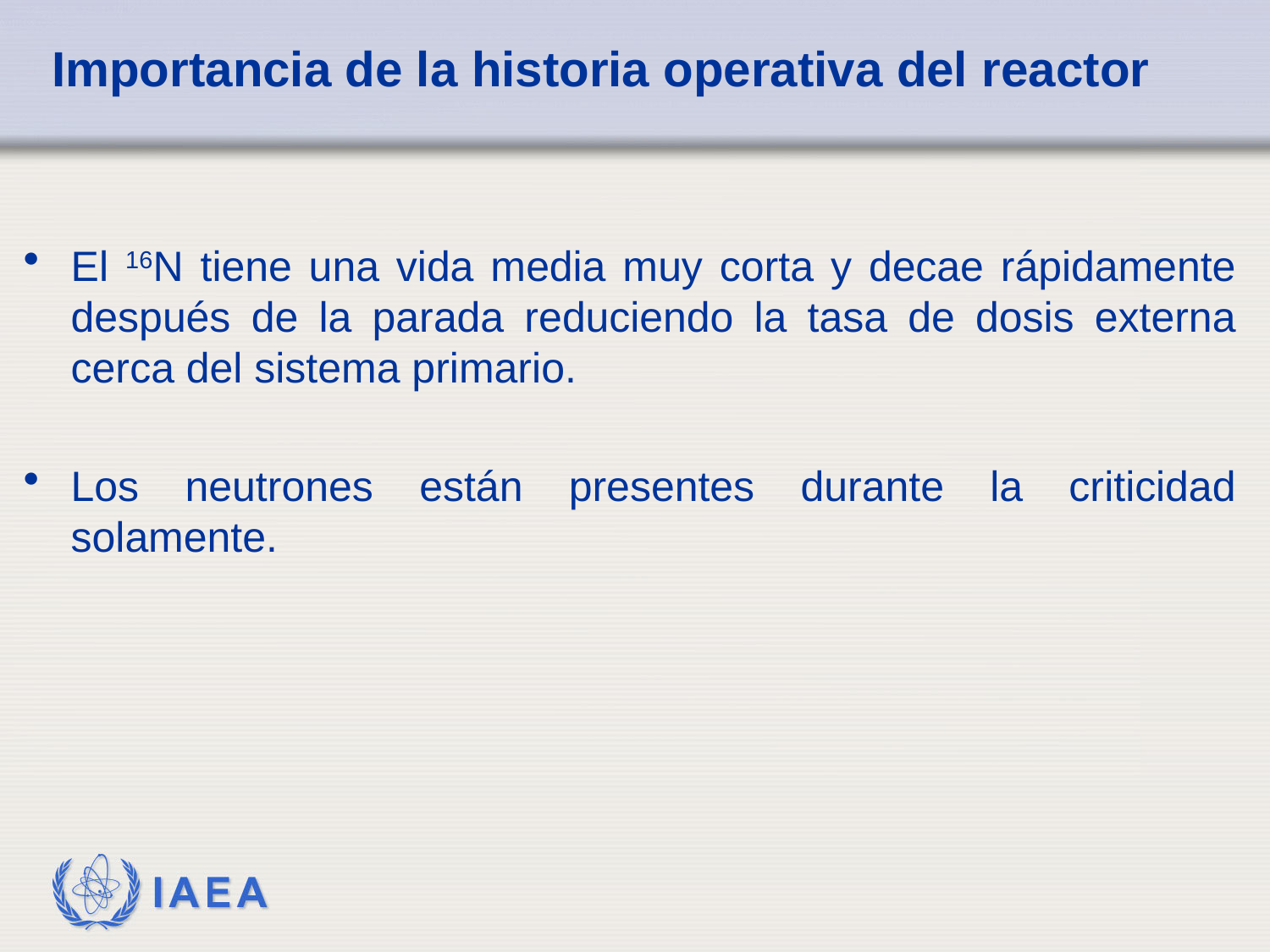

# Importancia de la historia operativa del reactor
El 16N tiene una vida media muy corta y decae rápidamente después de la parada reduciendo la tasa de dosis externa cerca del sistema primario.

Los neutrones están presentes durante la criticidad solamente.